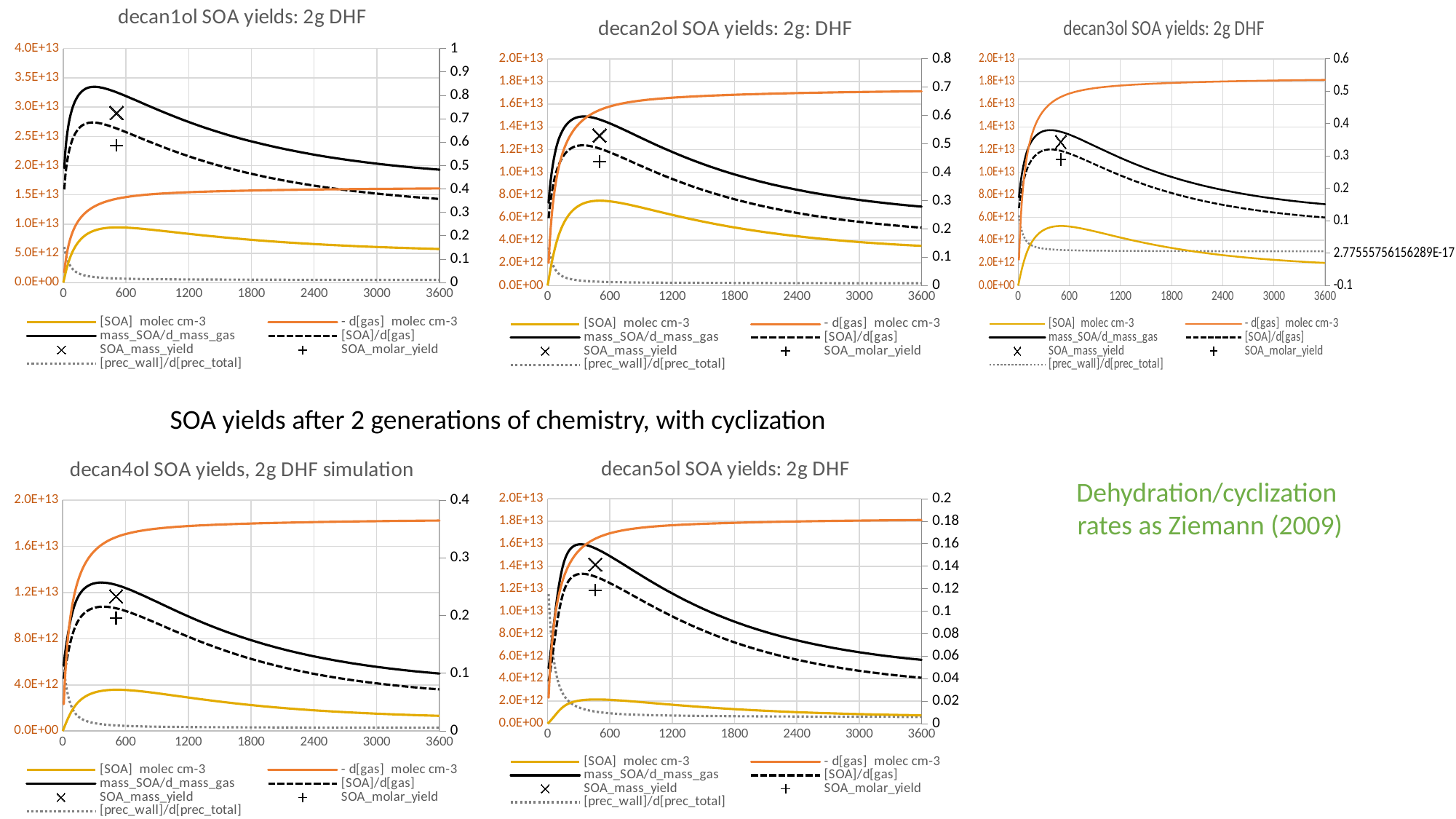

### Chart: decan2ol SOA yields: 2g: DHF

| Category | [SOA] | - d[gas] | mass_SOA/d_mass_gas | [SOA]/d[gas] | SOA_mass_yield | SOA_molar_yield | [prec_wall]/d[prec_total] |
|---|---|---|---|---|---|---|---|

### Chart: decan3ol SOA yields: 2g DHF

| Category | [SOA] | - d[gas] | mass_SOA/d_mass_gas | [SOA]/d[gas] | SOA_mass_yield | SOA_molar_yield | [prec_wall]/d[prec_total] |
|---|---|---|---|---|---|---|---|

### Chart: decan1ol SOA yields: 2g DHF

| Category | [SOA] | - d[gas] | mass_SOA/d_mass_gas | [SOA]/d[gas] | SOA_mass_yield | SOA_molar_yield | [prec_wall]/d[prec_total] |
|---|---|---|---|---|---|---|---|
SOA yields after 2 generations of chemistry, with cyclization

### Chart: decan5ol SOA yields: 2g DHF

| Category | [SOA] | - d[gas] | mass_SOA/d_mass_gas | [SOA]/d[gas] | SOA_mass_yield | SOA_molar_yield | [prec_wall]/d[prec_total] |
|---|---|---|---|---|---|---|---|

### Chart: decan4ol SOA yields, 2g DHF simulation

| Category | [SOA] | - d[gas] | mass_SOA/d_mass_gas | [SOA]/d[gas] | SOA_mass_yield | SOA_molar_yield | [prec_wall]/d[prec_total] |
|---|---|---|---|---|---|---|---|
Dehydration/cyclization
rates as Ziemann (2009)